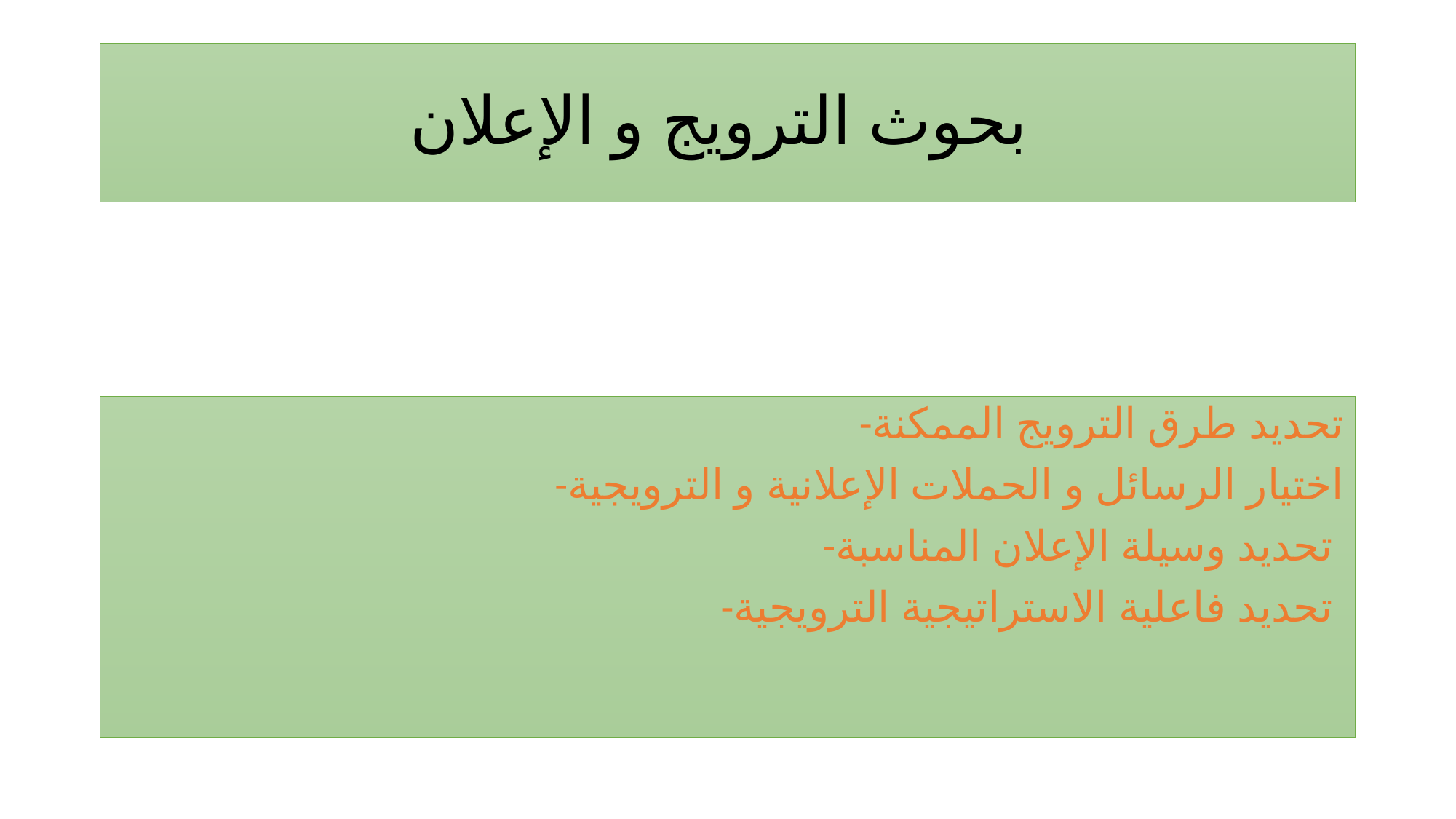

# بحوث الترويج و الإعلان
-تحديد طرق الترويج الممكنة
-اختيار الرسائل و الحملات الإعلانية و الترويجية
-تحديد وسيلة الإعلان المناسبة
-تحديد فاعلية الاستراتيجية الترويجية